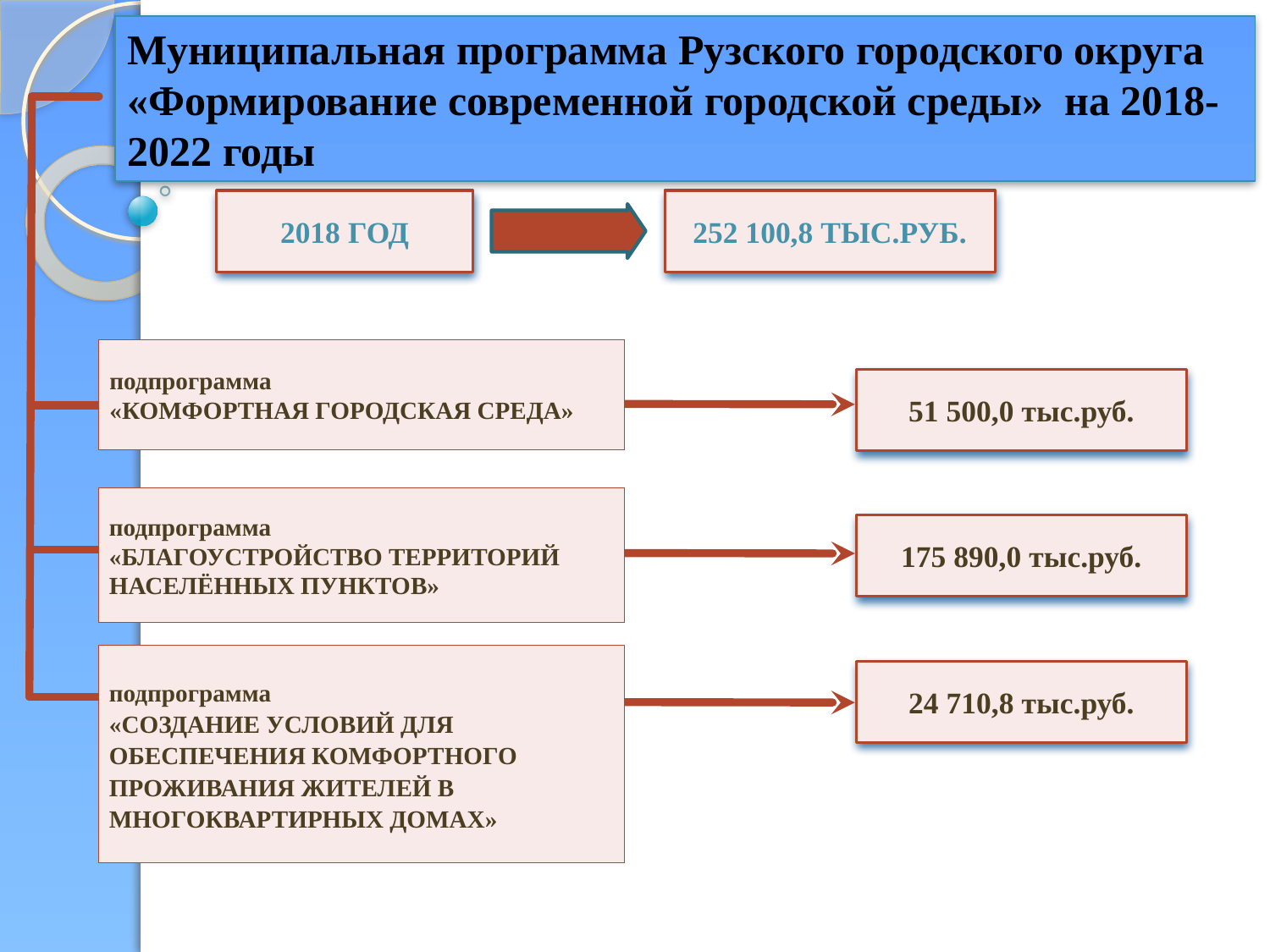

Муниципальная программа Рузского городского округа
«Формирование современной городской среды»  на 2018-2022 годы
2018 год
252 100,8 тыс.руб.

подпрограмма
«КОМФОРТНАЯ ГОРОДСКАЯ СРЕДА»
51 500,0 тыс.руб.
подпрограмма
«БЛАГОУСТРОЙСТВО ТЕРРИТОРИЙ НАСЕЛЁННЫХ ПУНКТОВ»
175 890,0 тыс.руб.
подпрограмма
«СОЗДАНИЕ УСЛОВИЙ ДЛЯ ОБЕСПЕЧЕНИЯ КОМФОРТНОГО
ПРОЖИВАНИЯ ЖИТЕЛЕЙ В МНОГОКВАРТИРНЫХ ДОМАХ»
24 710,8 тыс.руб.